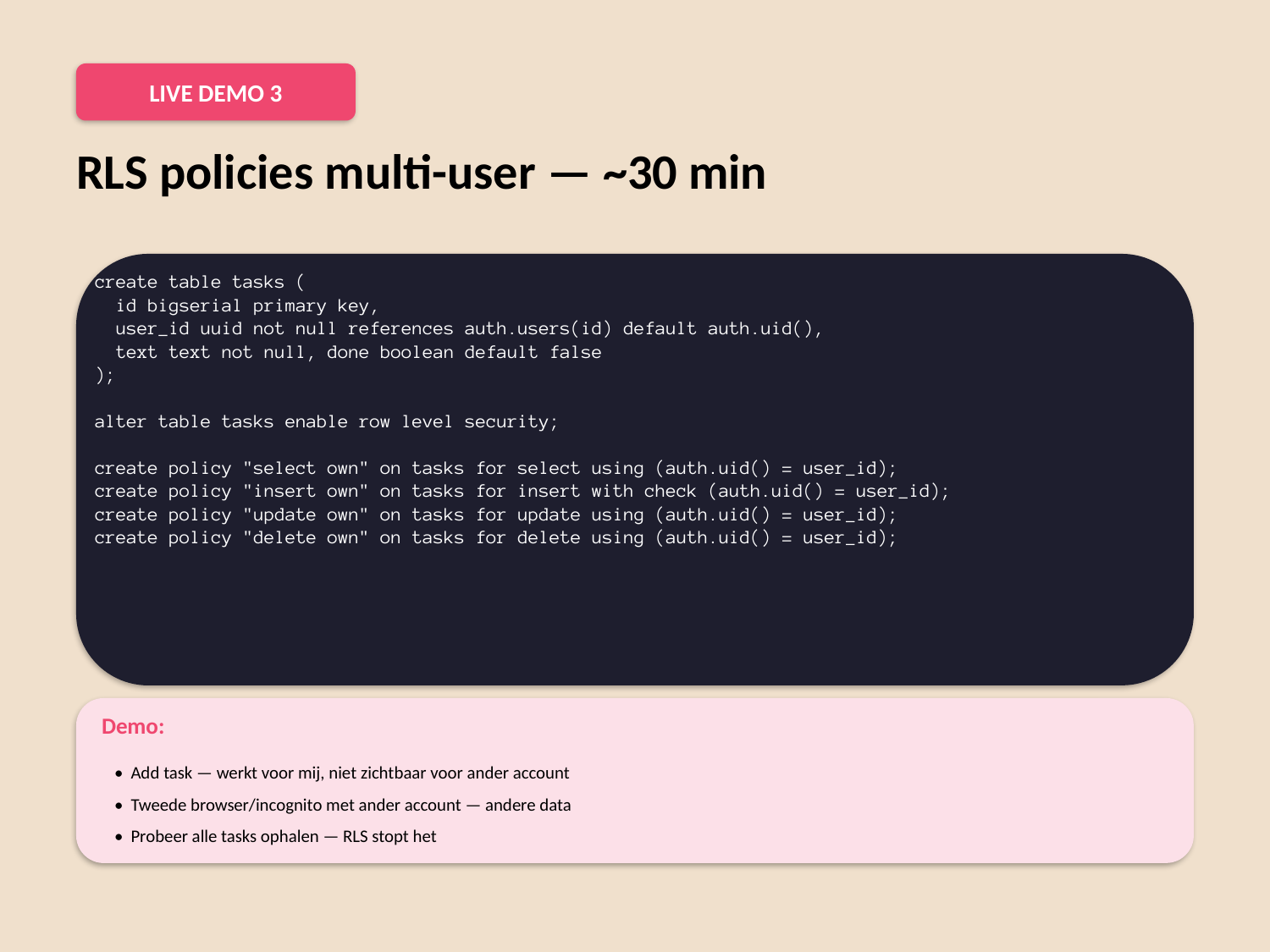

LIVE DEMO 3
RLS policies multi-user — ~30 min

create table tasks (
  id bigserial primary key,
  user_id uuid not null references auth.users(id) default auth.uid(),
  text text not null, done boolean default false
);

alter table tasks enable row level security;

create policy "select own" on tasks for select using (auth.uid() = user_id);
create policy "insert own" on tasks for insert with check (auth.uid() = user_id);
create policy "update own" on tasks for update using (auth.uid() = user_id);
create policy "delete own" on tasks for delete using (auth.uid() = user_id);

Demo:
•  Add task — werkt voor mij, niet zichtbaar voor ander account
•  Tweede browser/incognito met ander account — andere data
•  Probeer alle tasks ophalen — RLS stopt het